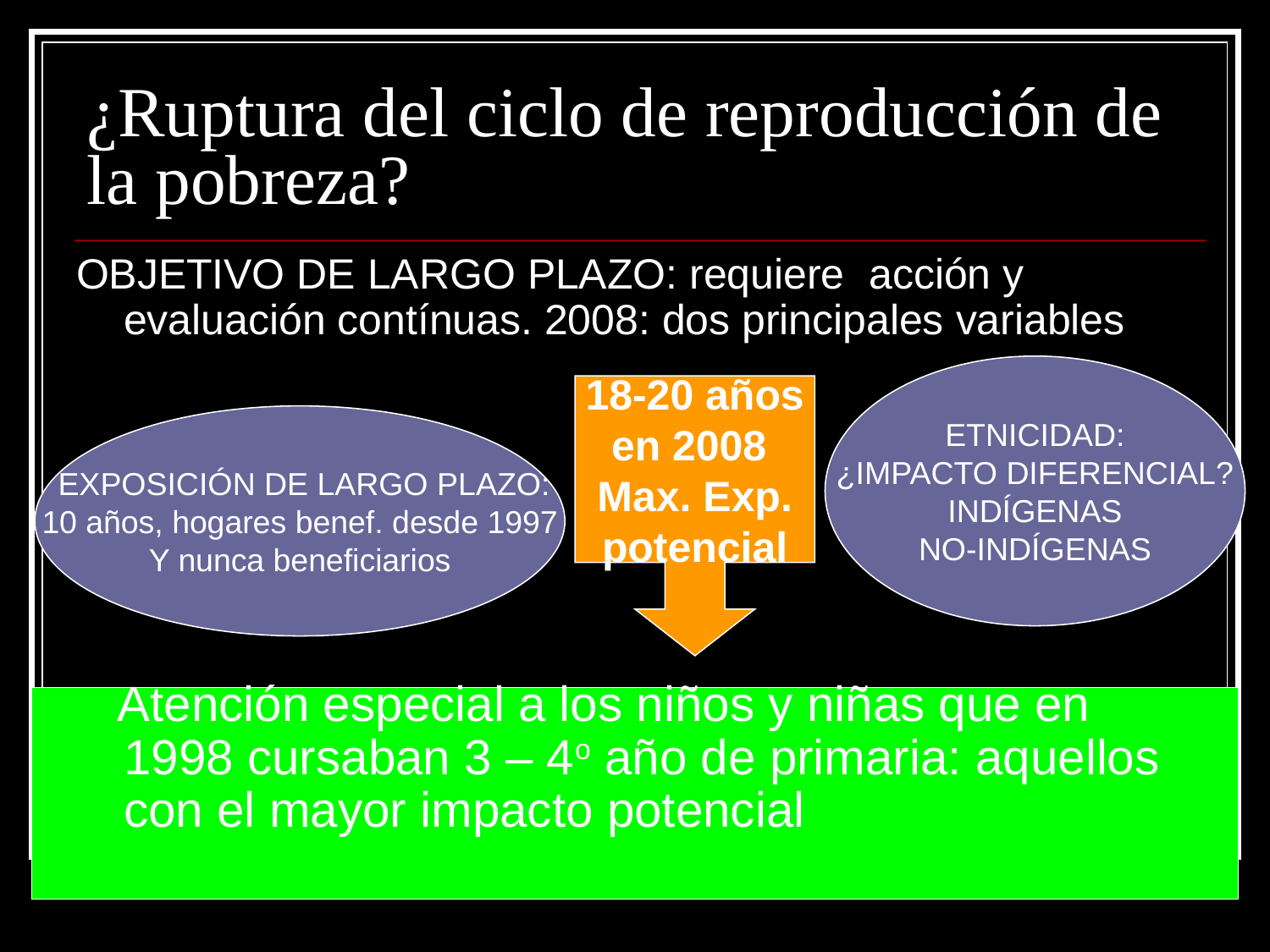

# ¿Ruptura del ciclo de reproducción de la pobreza?
OBJETIVO DE LARGO PLAZO: requiere  acción y evaluación contínuas. 2008: dos principales variables

   Atención especial a los niños y niñas que en 1998 cursaban 3 – 4o año de primaria: aquellos con el mayor impacto potencial

ETNICIDAD:
¿IMPACTO DIFERENCIAL?
INDÍGENAS
NO-INDÍGENAS
18-20 años
en 2008
Max. Exp.
potencial
 EXPOSICIÓN DE LARGO PLAZO:
10 años, hogares benef. desde 1997
Y nunca beneficiarios